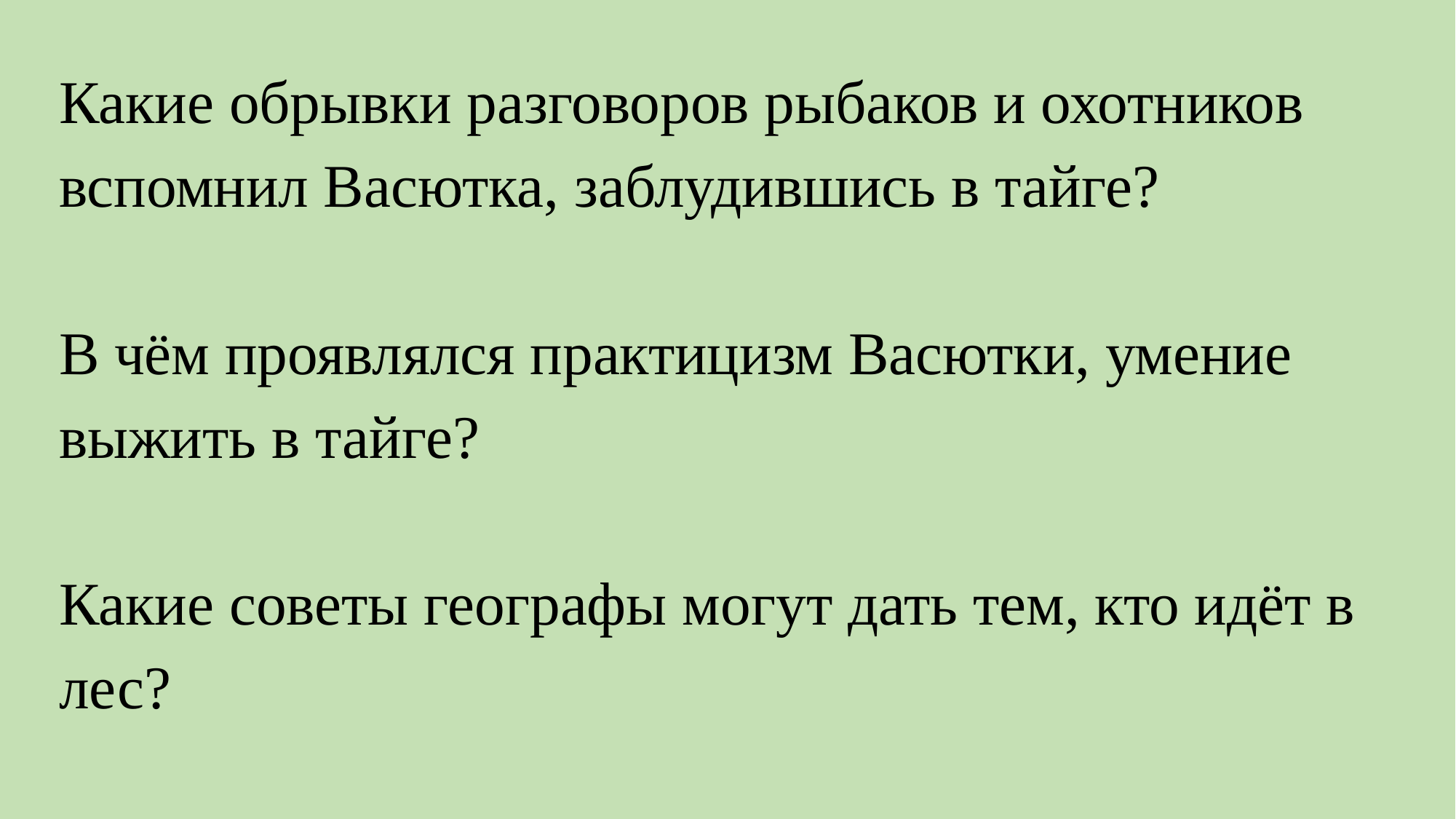

Какие обрывки разговоров рыбаков и охотников вспомнил Васютка, заблудившись в тайге?

В чём проявлялся практицизм Васютки, умение выжить в тайге?

Какие советы географы могут дать тем, кто идёт в лес?